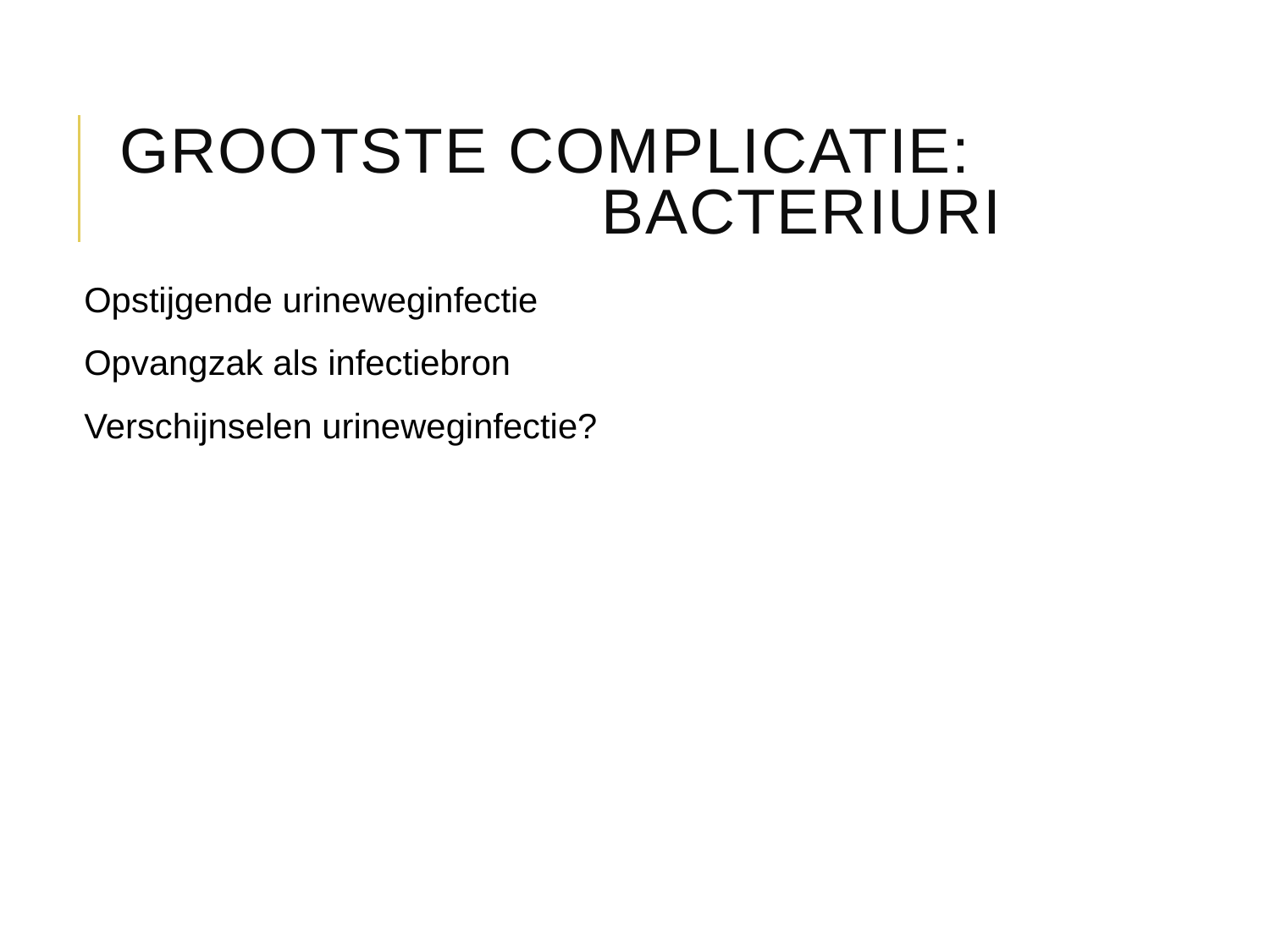

# Grootste complicatie: Bacteriuri
Opstijgende urineweginfectie
Opvangzak als infectiebron
Verschijnselen urineweginfectie?